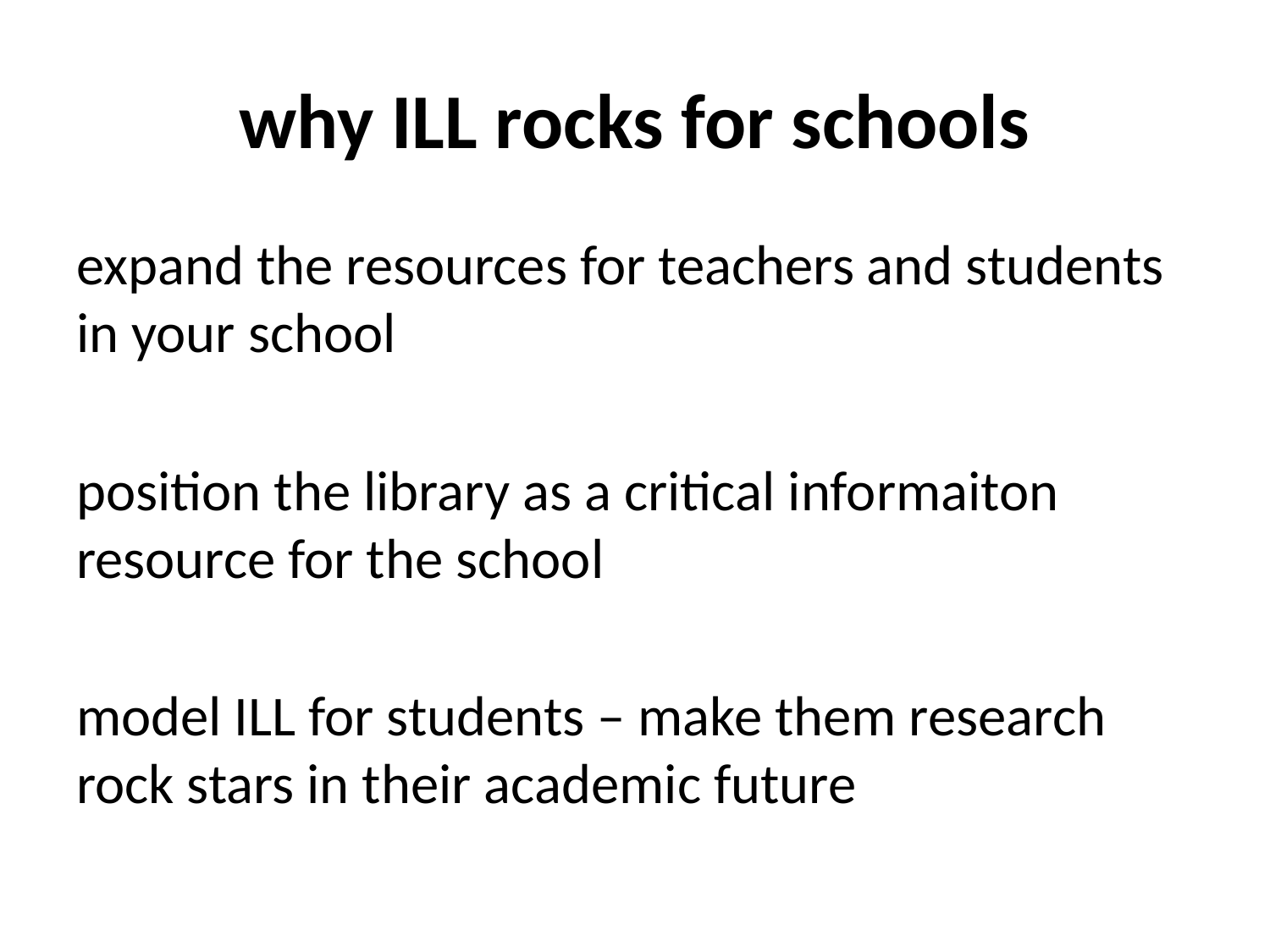

# why ILL rocks for schools
expand the resources for teachers and students in your school

position the library as a critical informaiton resource for the school

model ILL for students – make them research rock stars in their academic future